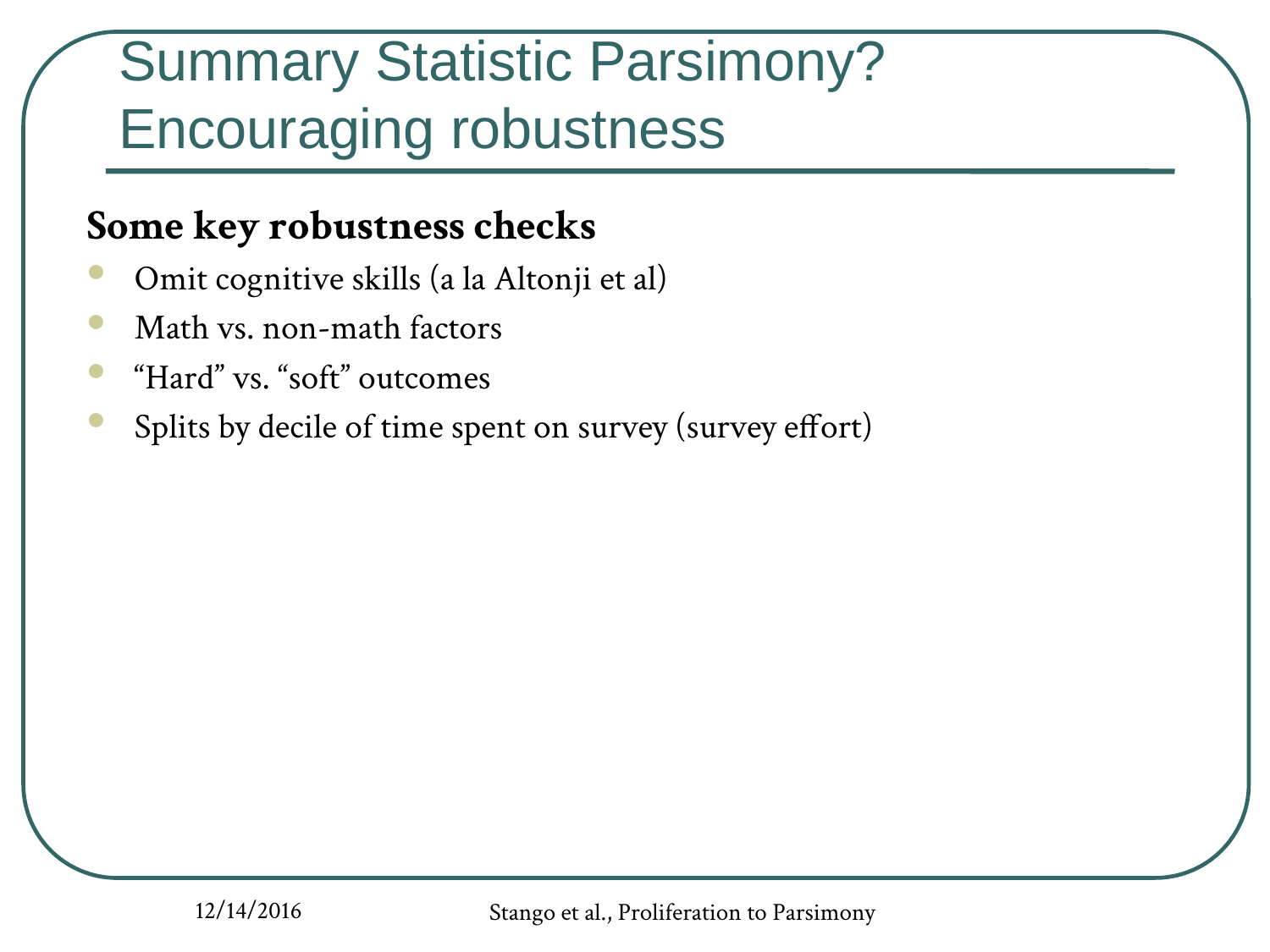

# Summary Statistic Parsimony? Encouraging robustness
Some key robustness checks
Omit cognitive skills (a la Altonji et al)
Math vs. non-math factors
“Hard” vs. “soft” outcomes
Splits by decile of time spent on survey (survey effort)
12/14/2016
Stango et al., Proliferation to Parsimony